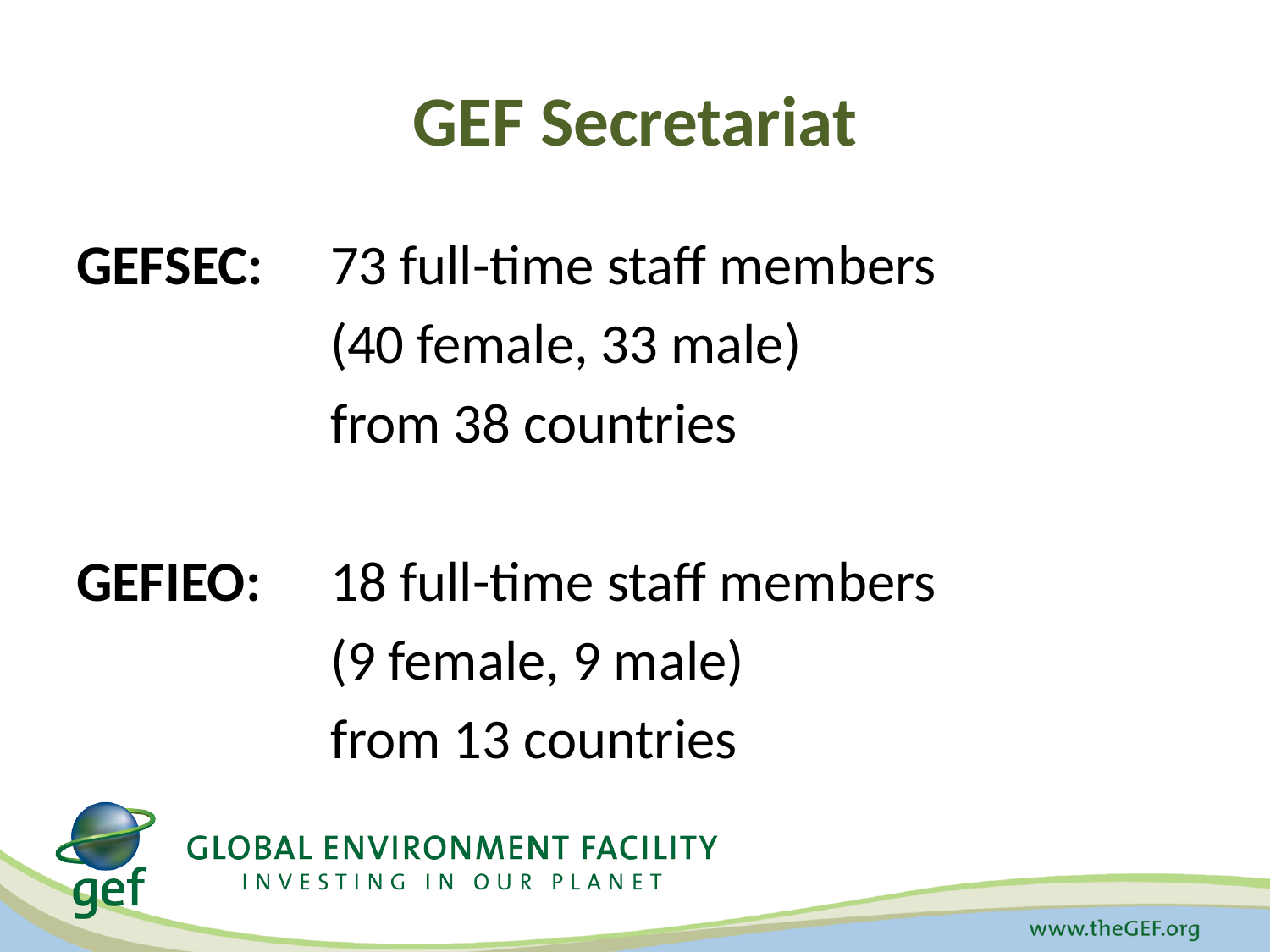

# GEF Secretariat
GEFSEC:	73 full-time staff members
		(40 female, 33 male)
		from 38 countries

GEFIEO: 	18 full-time staff members
		(9 female, 9 male)
		from 13 countries